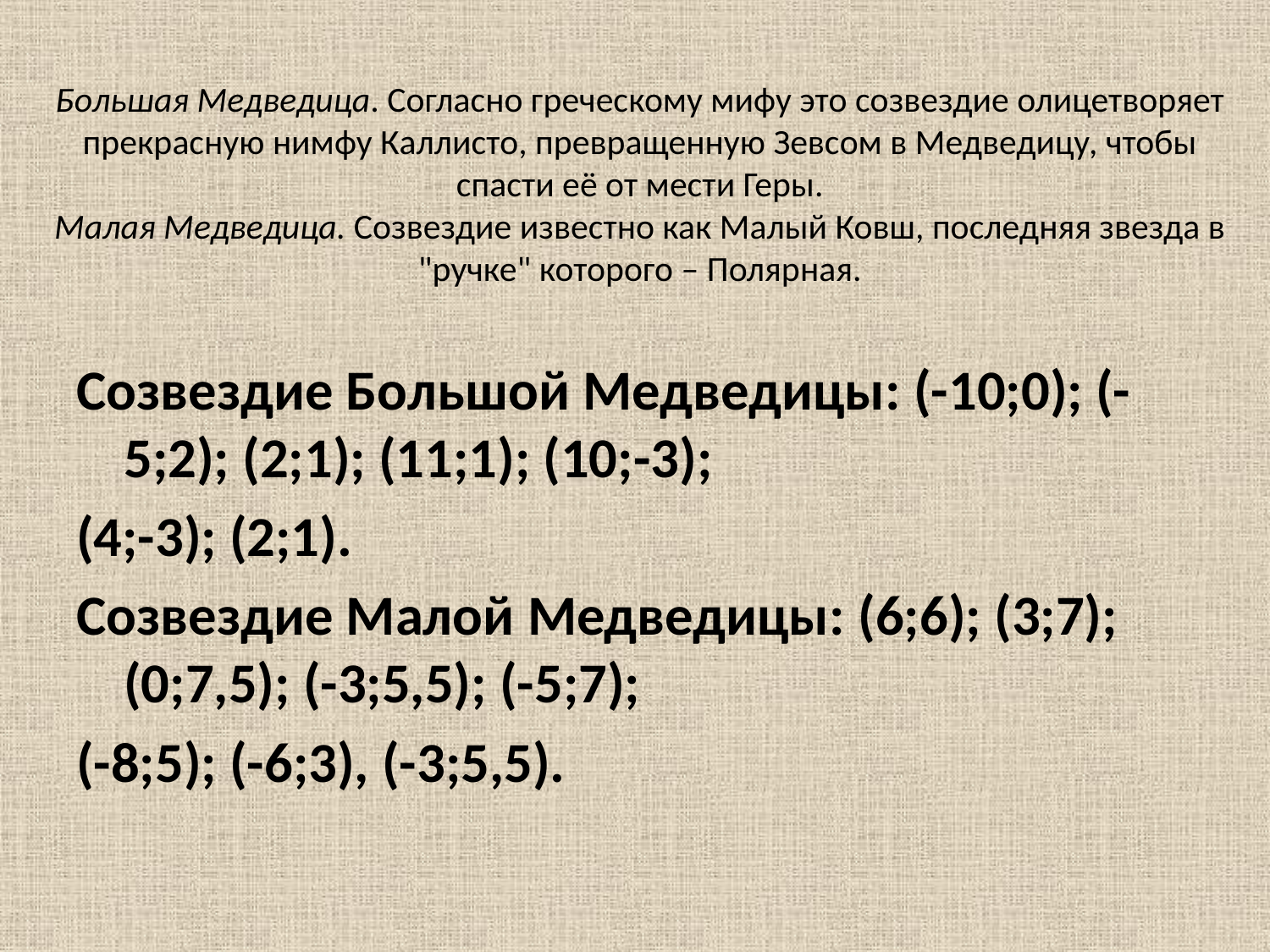

# Большая Медведица. Согласно греческому мифу это созвездие олицетворяет прекрасную нимфу Каллисто, превращенную Зевсом в Медведицу, чтобы спасти её от мести Геры. Малая Медведица. Созвездие известно как Малый Ковш, последняя звезда в "ручке" которого – Полярная.
Созвездие Большой Медведицы: (-10;0); (-5;2); (2;1); (11;1); (10;-3);
(4;-3); (2;1).
Созвездие Малой Медведицы: (6;6); (3;7); (0;7,5); (-3;5,5); (-5;7);
(-8;5); (-6;3), (-3;5,5).